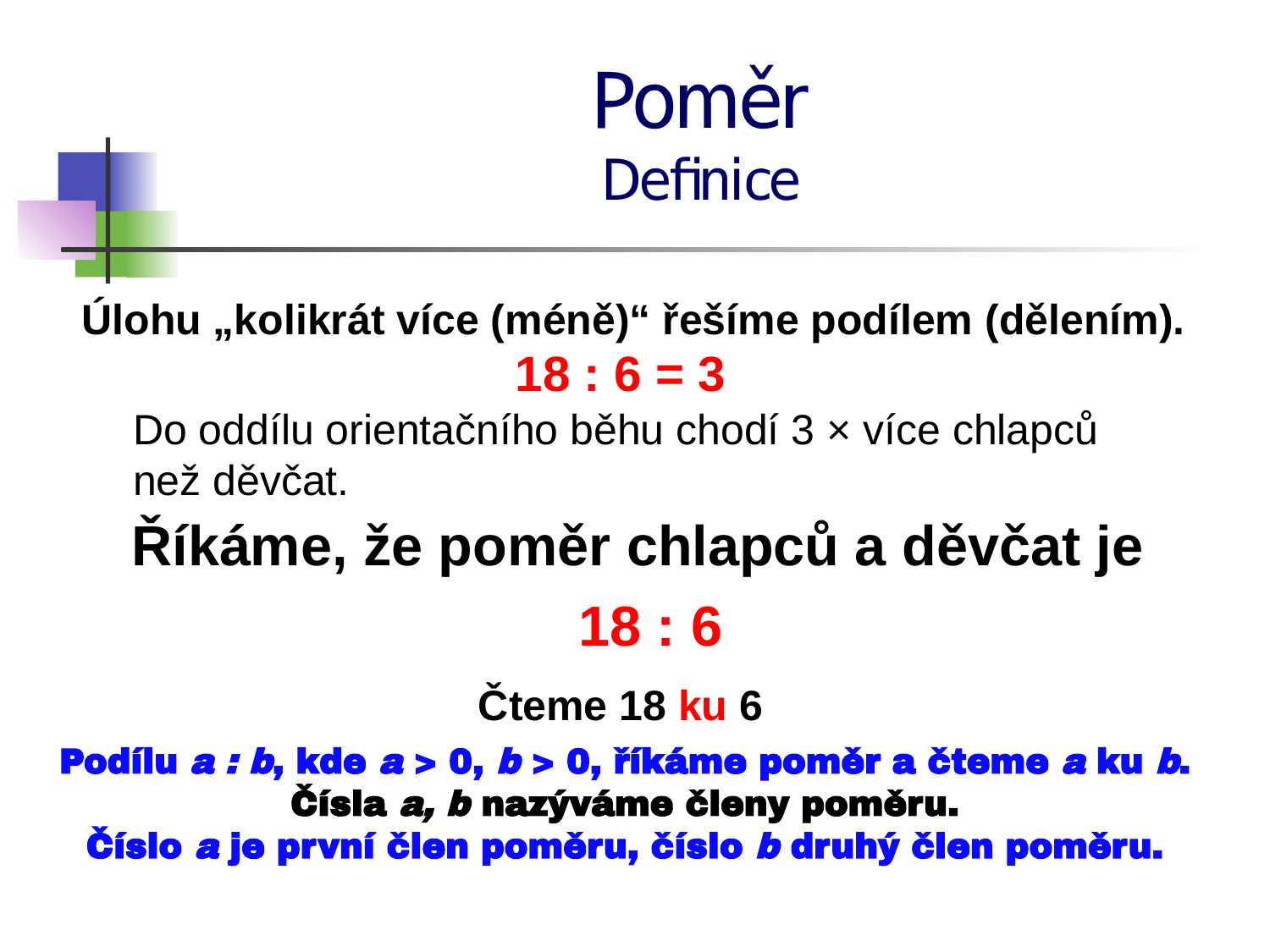

# Poměr Definice
Úlohu „kolikrát více (méně)“ řešíme podílem (dělením).
18 : 6 = 3
Do oddílu orientačního běhu chodí 3 × více chlapců než děvčat.
Říkáme, že poměr chlapců a děvčat je
18 : 6
Čteme 18 ku 6
Podílu a : b, kde a > 0, b > 0, říkáme poměr a čteme a ku b.
Čísla a, b nazýváme členy poměru.
Číslo a je první člen poměru, číslo b druhý člen poměru.